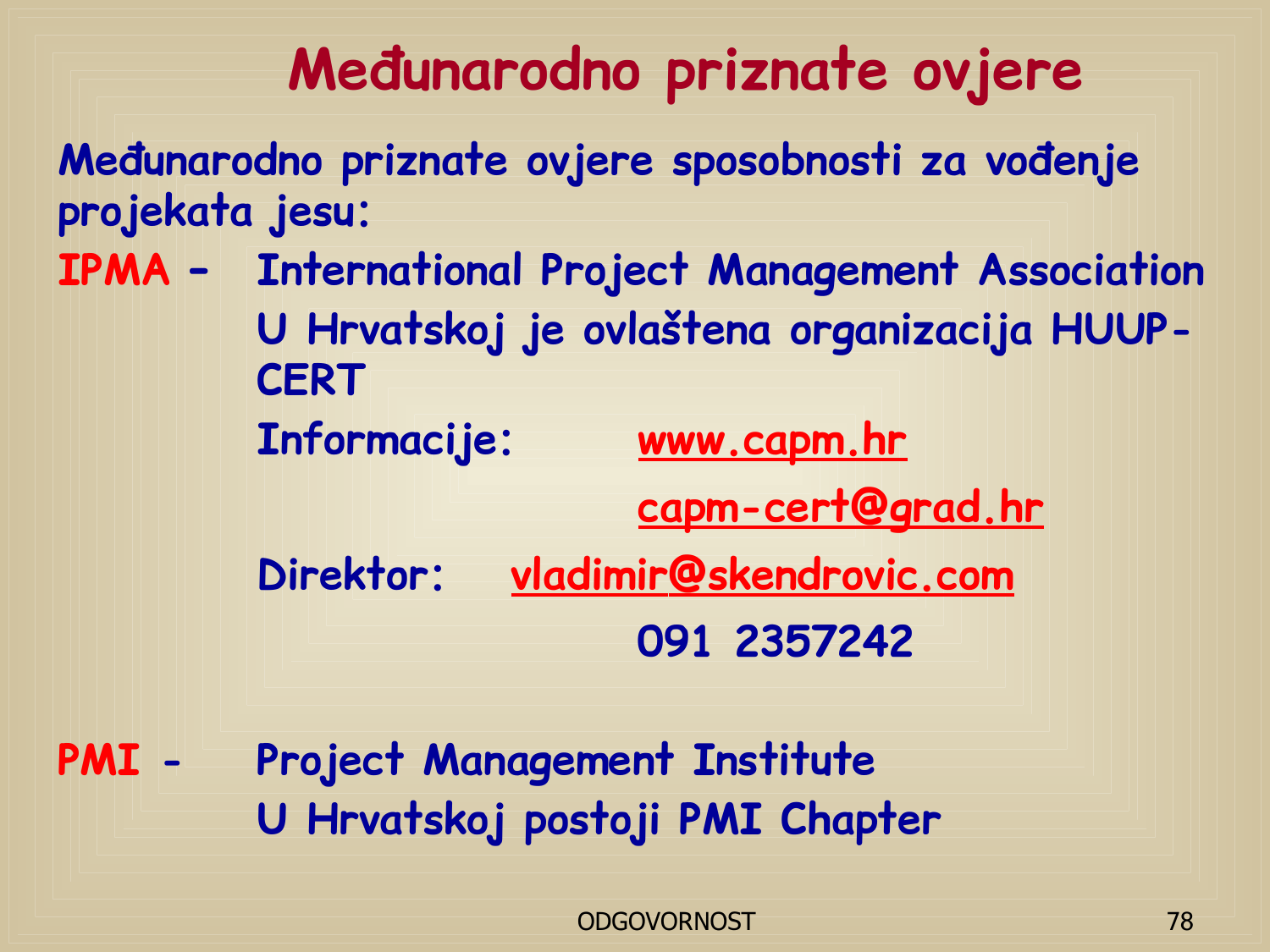

# Međunarodno priznate ovjere
Međunarodno priznate ovjere sposobnosti za vođenje projekata jesu:
IPMA – 	International Project Management Association
	U Hrvatskoj je ovlaštena organizacija HUUP-CERT
	Informacije: 	www.capm.hr
	 			capm-cert@grad.hr
	Direktor: 	vladimir@skendrovic.com
				091 2357242

PMI -	Project Management Institute
	U Hrvatskoj postoji PMI Chapter
ODGOVORNOST
78